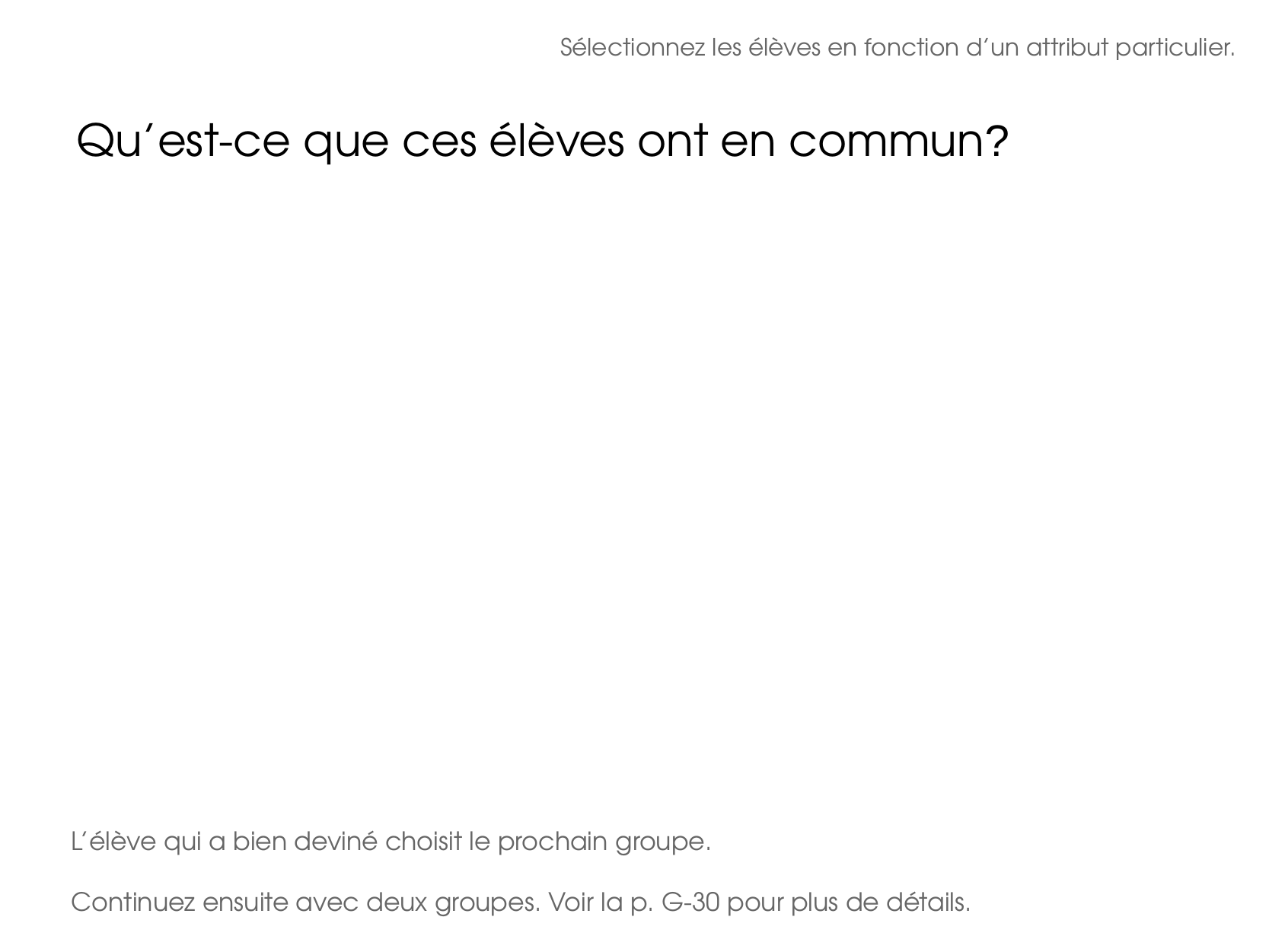

Sélectionnez les élèves en fonction d’un attribut particulier.
Qu’est-ce que ces élèves ont en commun?
L’élève qui a bien deviné choisit le prochain groupe.
Continuez ensuite avec deux groupes. Voir la p. G-30 pour plus de détails.